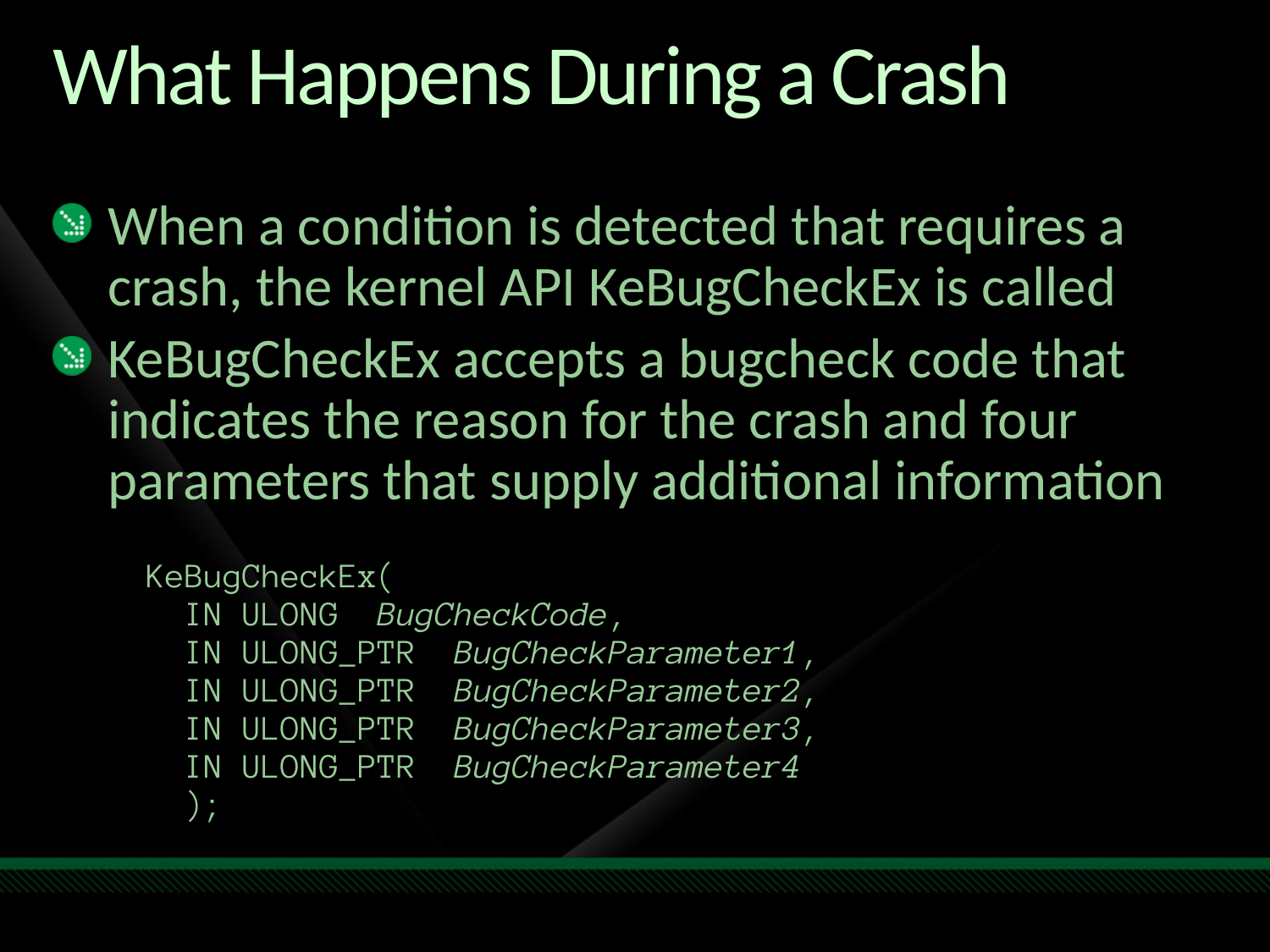

# What Happens During a Crash
When a condition is detected that requires a crash, the kernel API KeBugCheckEx is called
KeBugCheckEx accepts a bugcheck code that indicates the reason for the crash and four parameters that supply additional information
  KeBugCheckEx(
    IN ULONG  BugCheckCode,
    IN ULONG_PTR  BugCheckParameter1,
    IN ULONG_PTR  BugCheckParameter2,
    IN ULONG_PTR  BugCheckParameter3,
    IN ULONG_PTR  BugCheckParameter4
    );